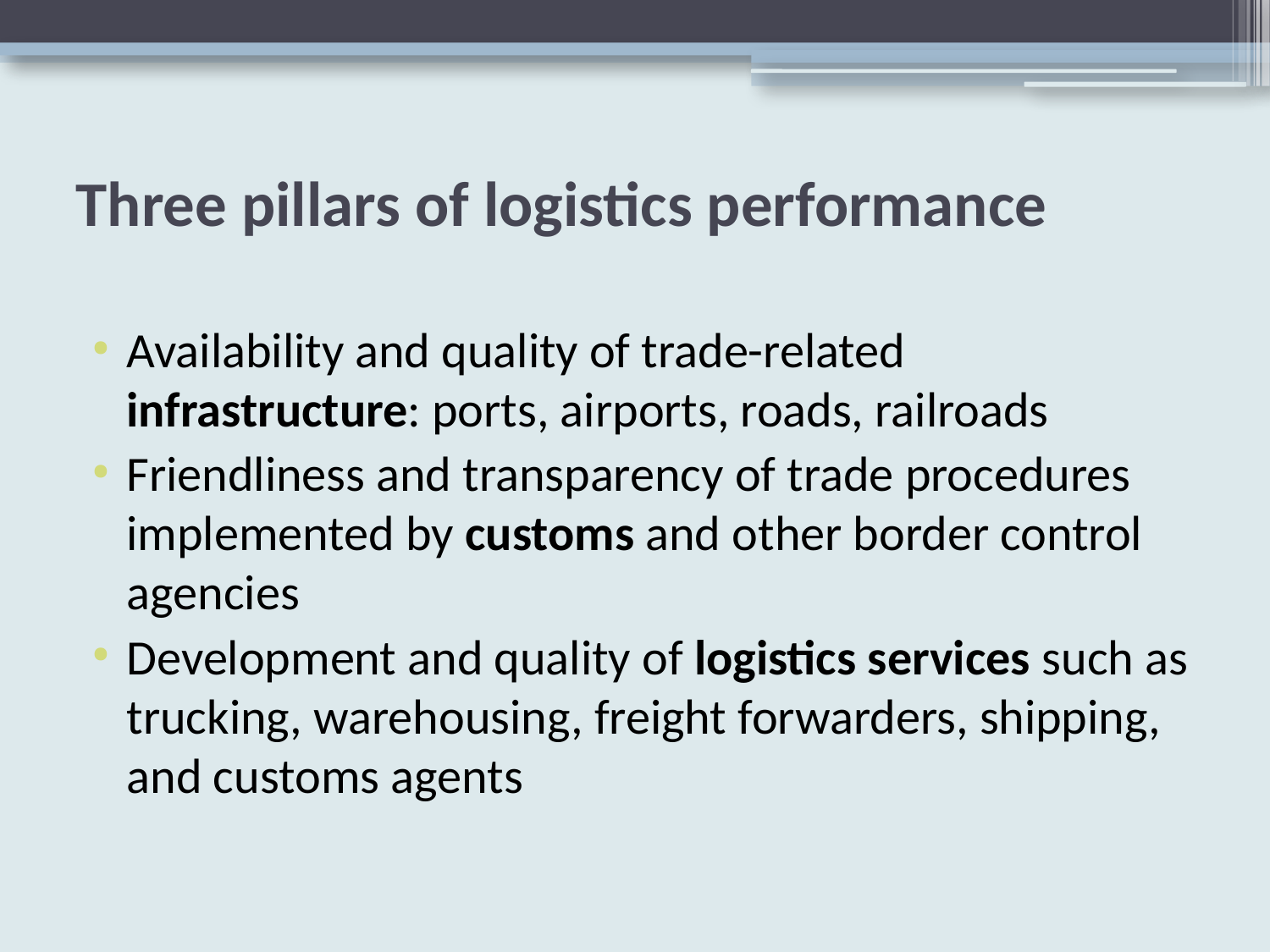

# Three pillars of logistics performance
Availability and quality of trade-related infrastructure: ports, airports, roads, railroads
Friendliness and transparency of trade procedures implemented by customs and other border control agencies
Development and quality of logistics services such as trucking, warehousing, freight forwarders, shipping, and customs agents